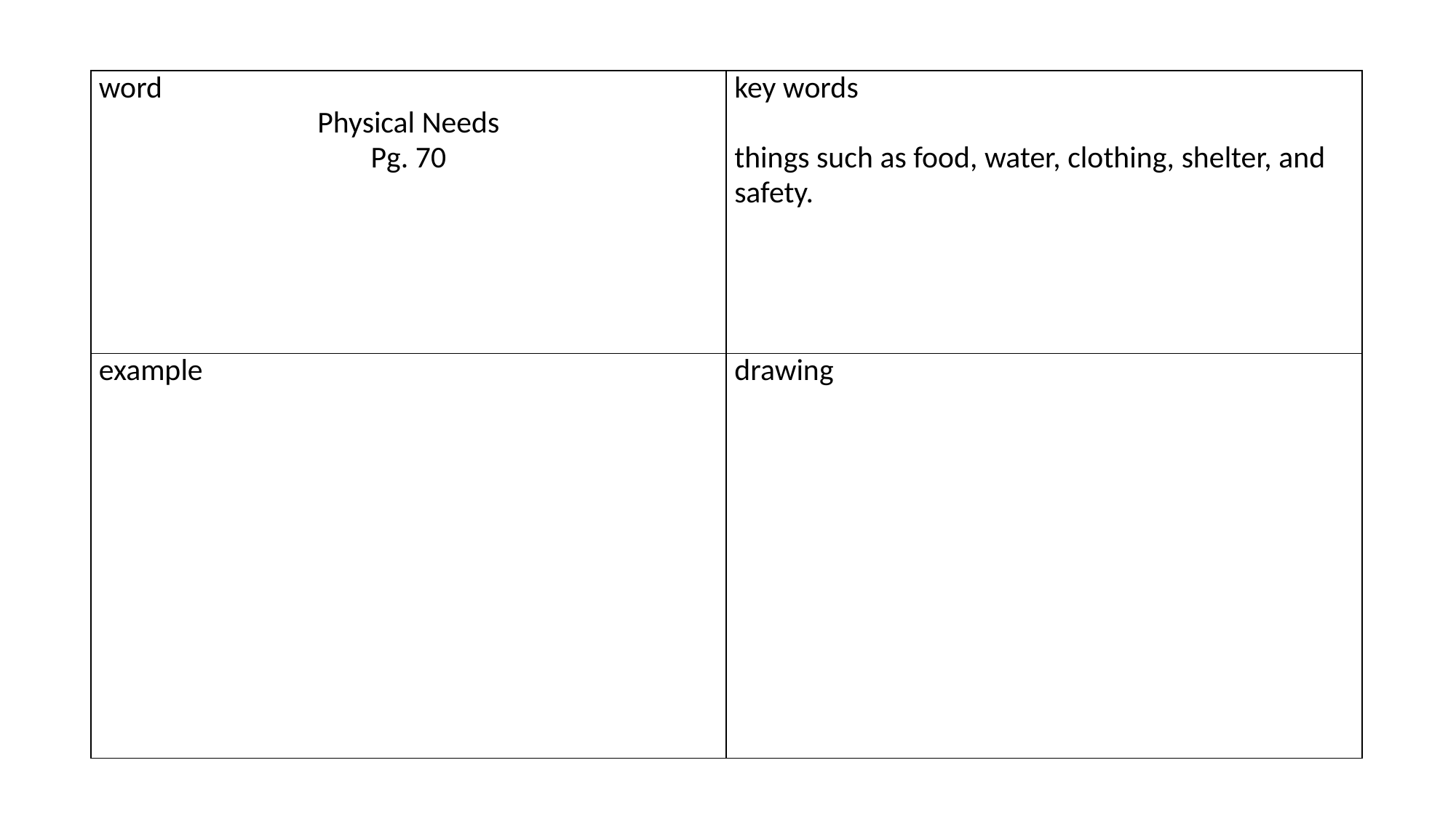

| word Physical Needs Pg. 70 | key words   things such as food, water, clothing, shelter, and safety. |
| --- | --- |
| example | drawing |